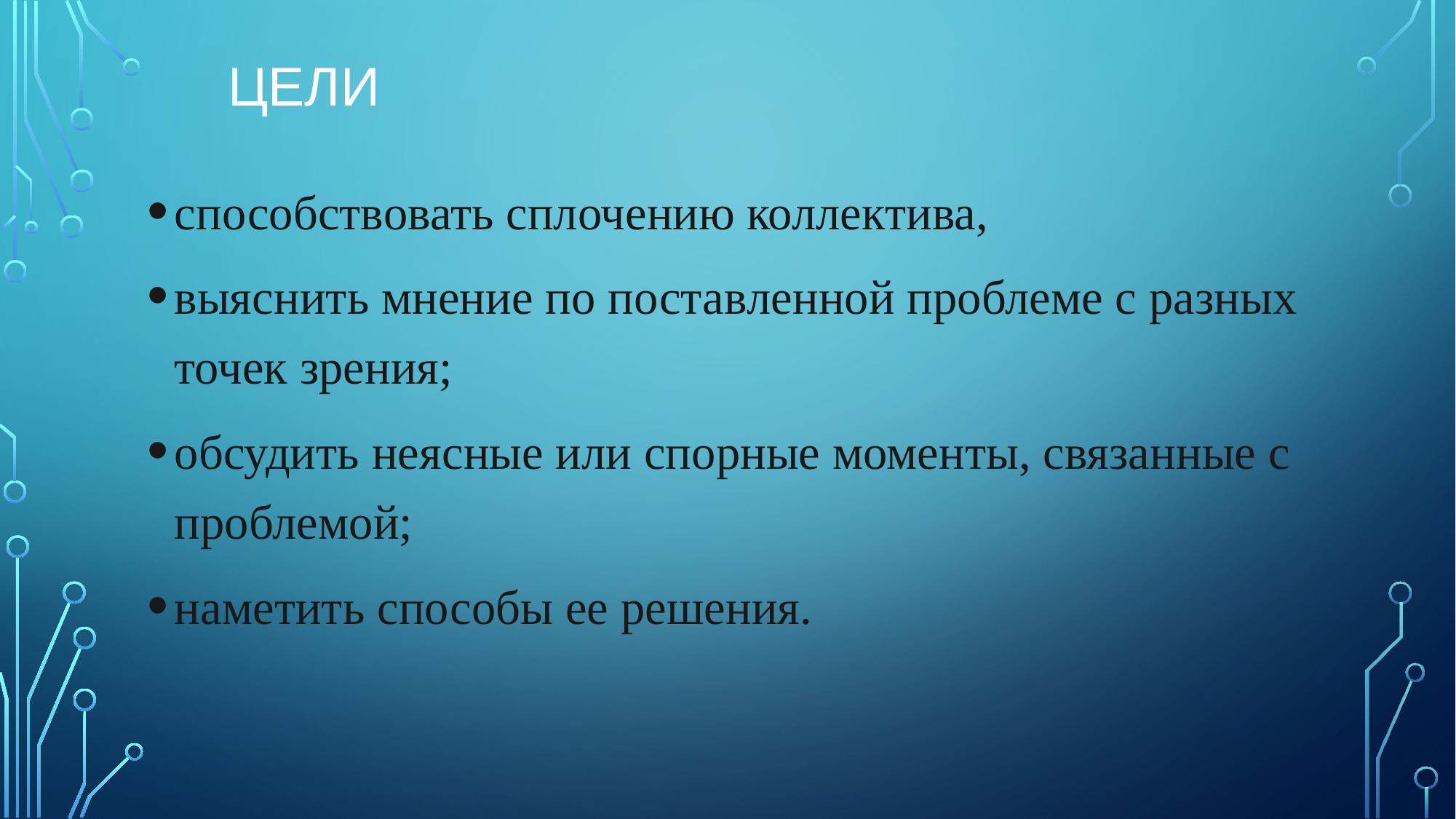

# цели
способствовать сплочению коллектива,
выяснить мнение по поставленной проблеме с разных точек зрения;
обсудить неясные или спорные моменты, связанные с проблемой;
наметить способы ее решения.